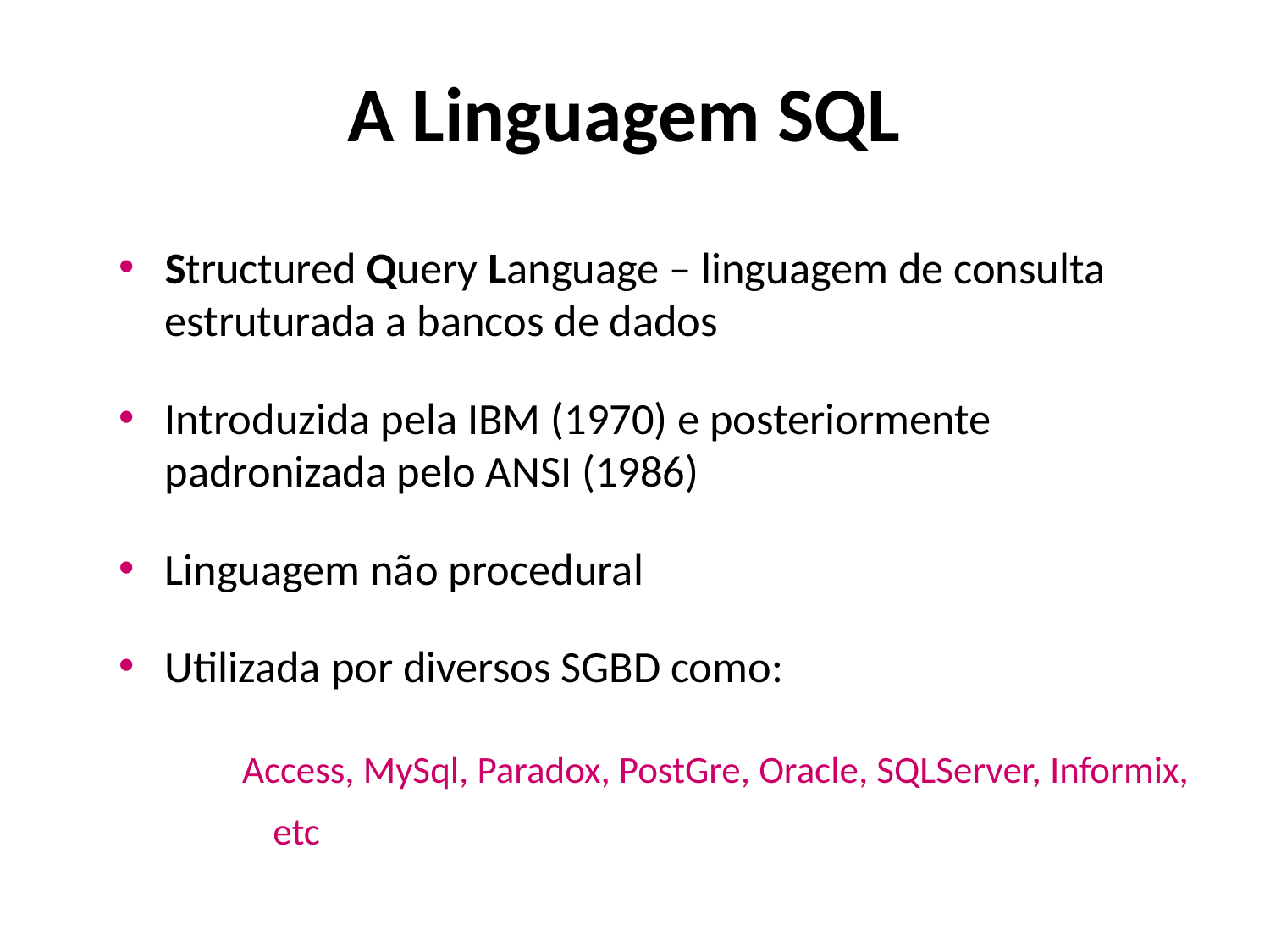

# A Linguagem SQL
Structured Query Language – linguagem de consulta estruturada a bancos de dados
Introduzida pela IBM (1970) e posteriormente padronizada pelo ANSI (1986)
Linguagem não procedural
Utilizada por diversos SGBD como:
Access, MySql, Paradox, PostGre, Oracle, SQLServer, Informix, etc